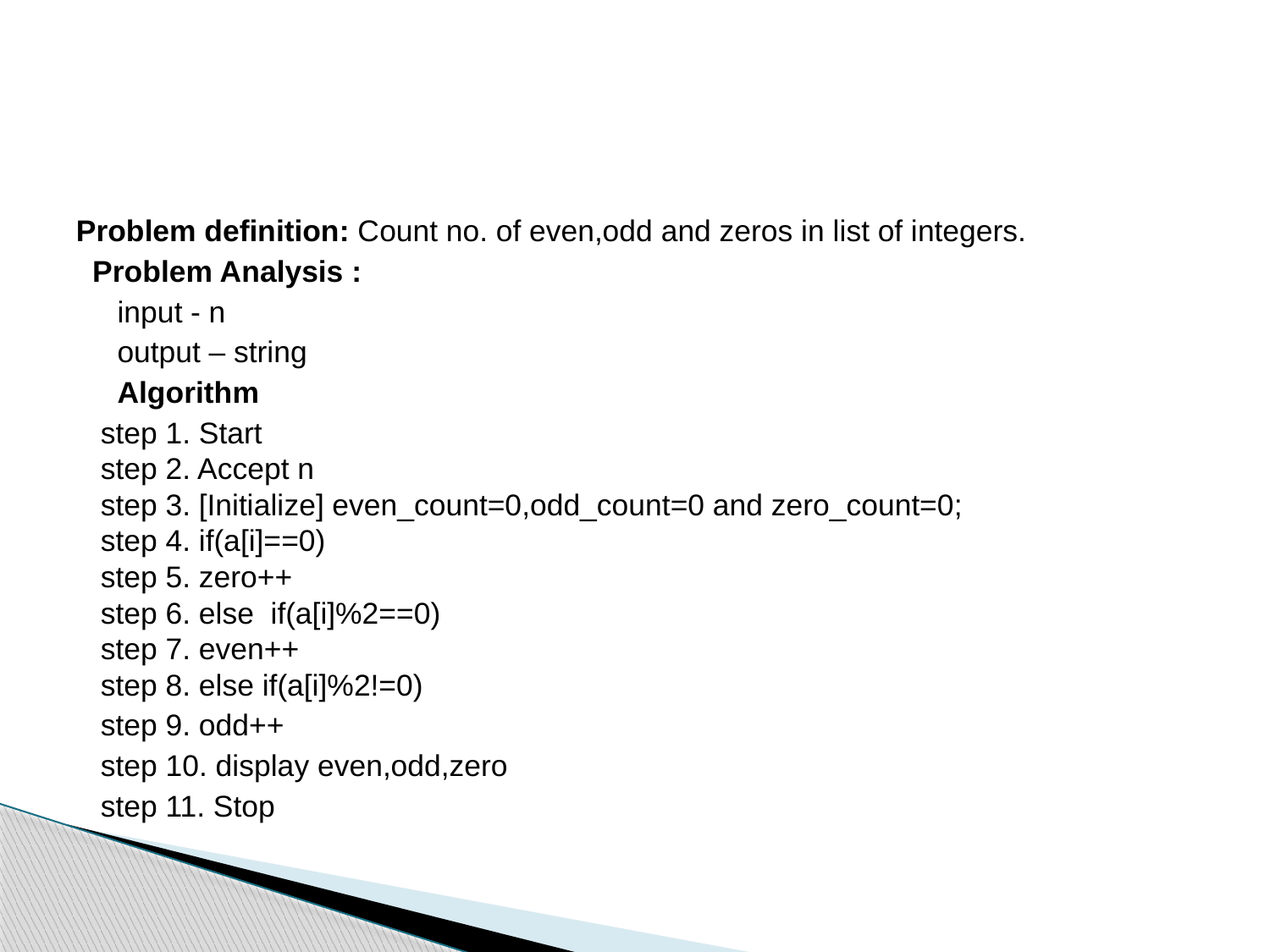

#
Problem definition: Count no. of even,odd and zeros in list of integers.
  Problem Analysis :
     input - n
     output – string
     Algorithm
   step 1. Start
   step 2. Accept n
   step 3. [Initialize] even_count=0,odd_count=0 and zero_count=0;
   step 4. if(a[i]==0)
   step 5. zero++
   step 6. else  if(a[i]%2==0)
   step 7. even++
   step 8. else if(a[i]%2!=0)
   step 9. odd++
   step 10. display even,odd,zero
   step 11. Stop